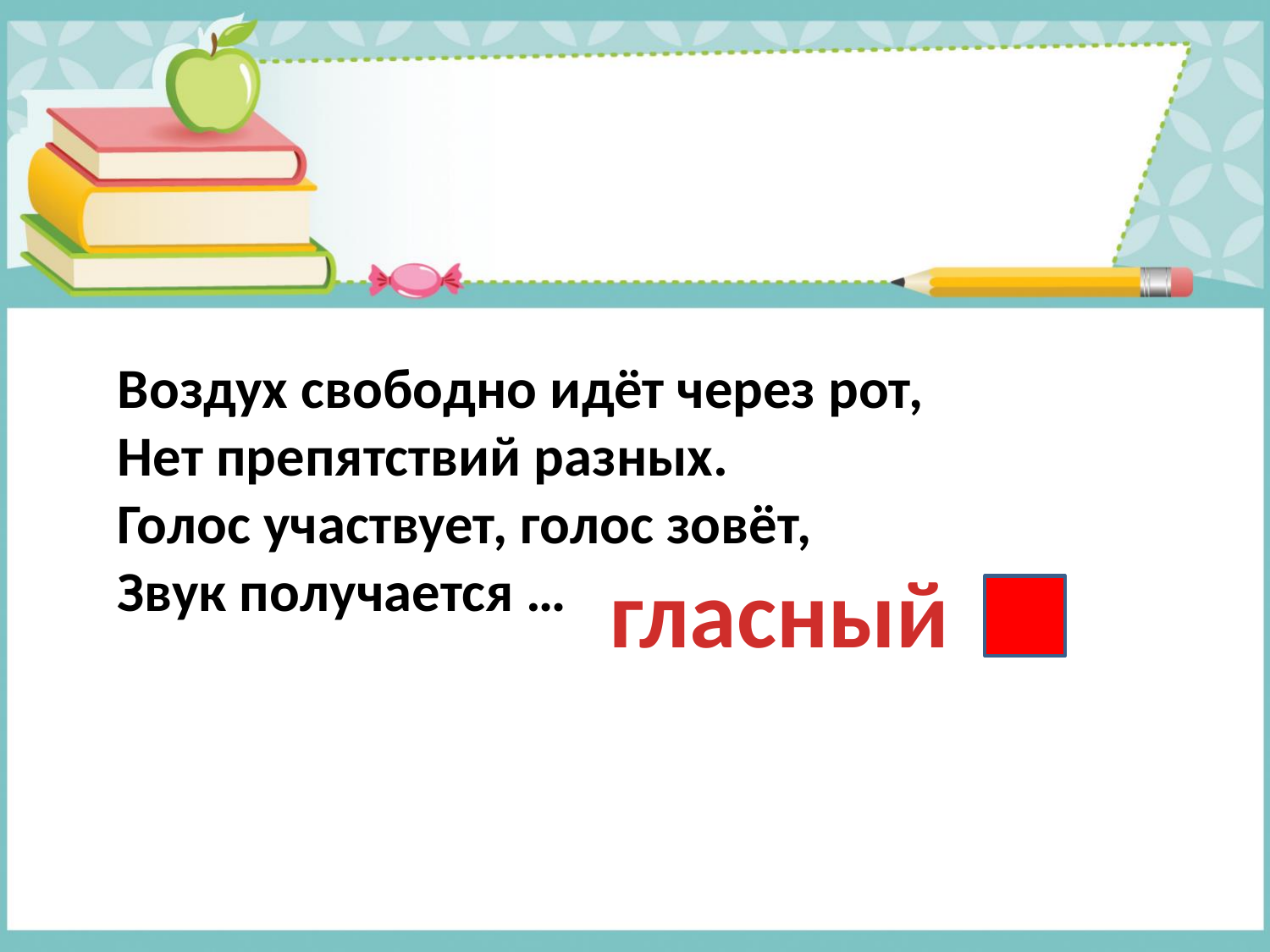

Воздух свободно идёт через рот,
Нет препятствий разных.
Голос участвует, голос зовёт,
Звук получается …
гласный